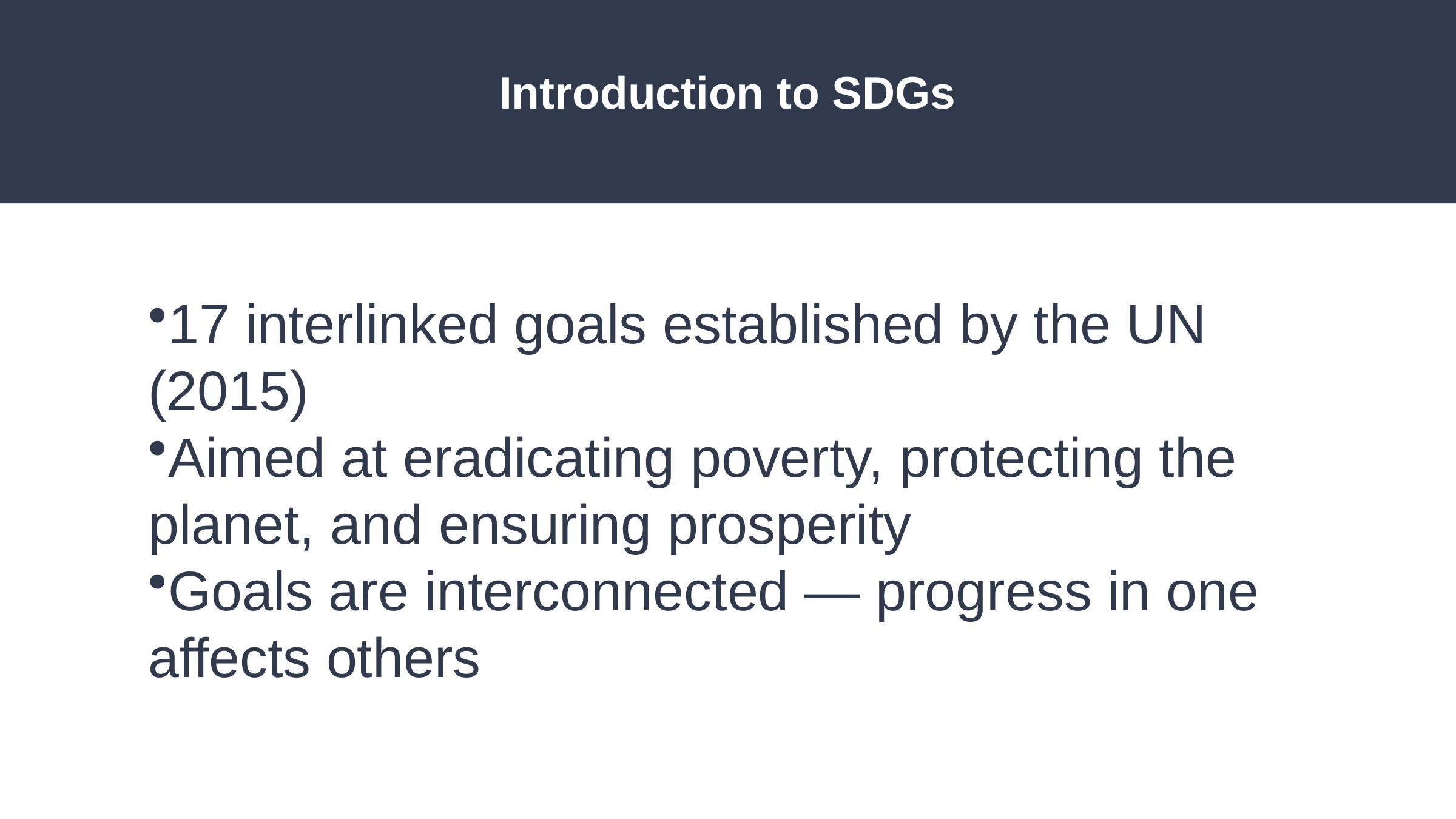

Introduction to SDGs
17 interlinked goals established by the UN (2015)
Aimed at eradicating poverty, protecting the planet, and ensuring prosperity
Goals are interconnected — progress in one affects others